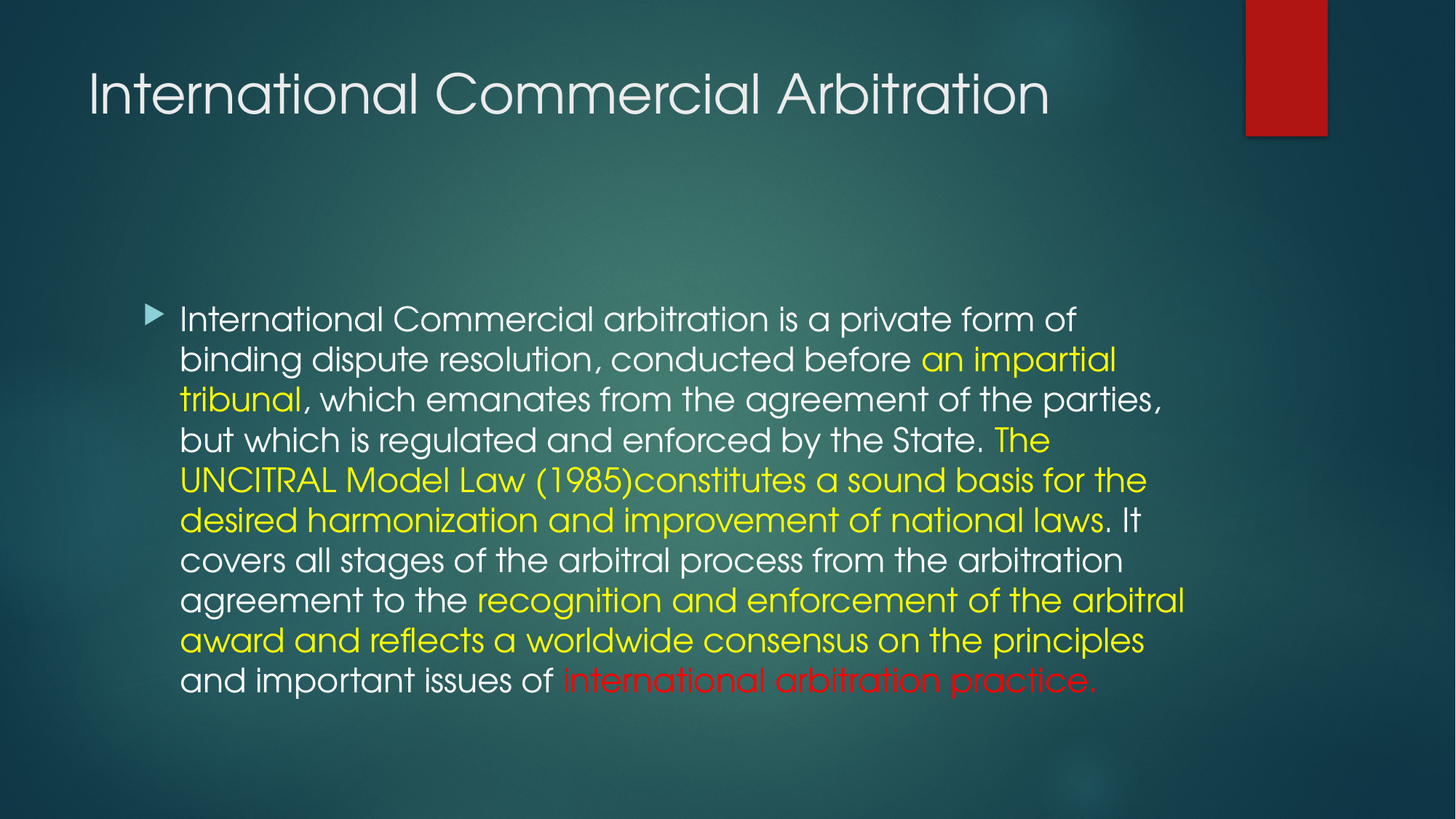

# International Commercial Arbitration

International Commercial arbitration is a private form of binding dispute resolution, conducted before an impartial tribunal, which emanates from the agreement of the parties, but which is regulated and enforced by the State. The UNCITRAL Model Law (1985)constitutes a sound basis for the desired harmonization and improvement of national laws. It covers all stages of the arbitral process from the arbitration agreement to the recognition and enforcement of the arbitral award and reflects a worldwide consensus on the principles and important issues of international arbitration practice.